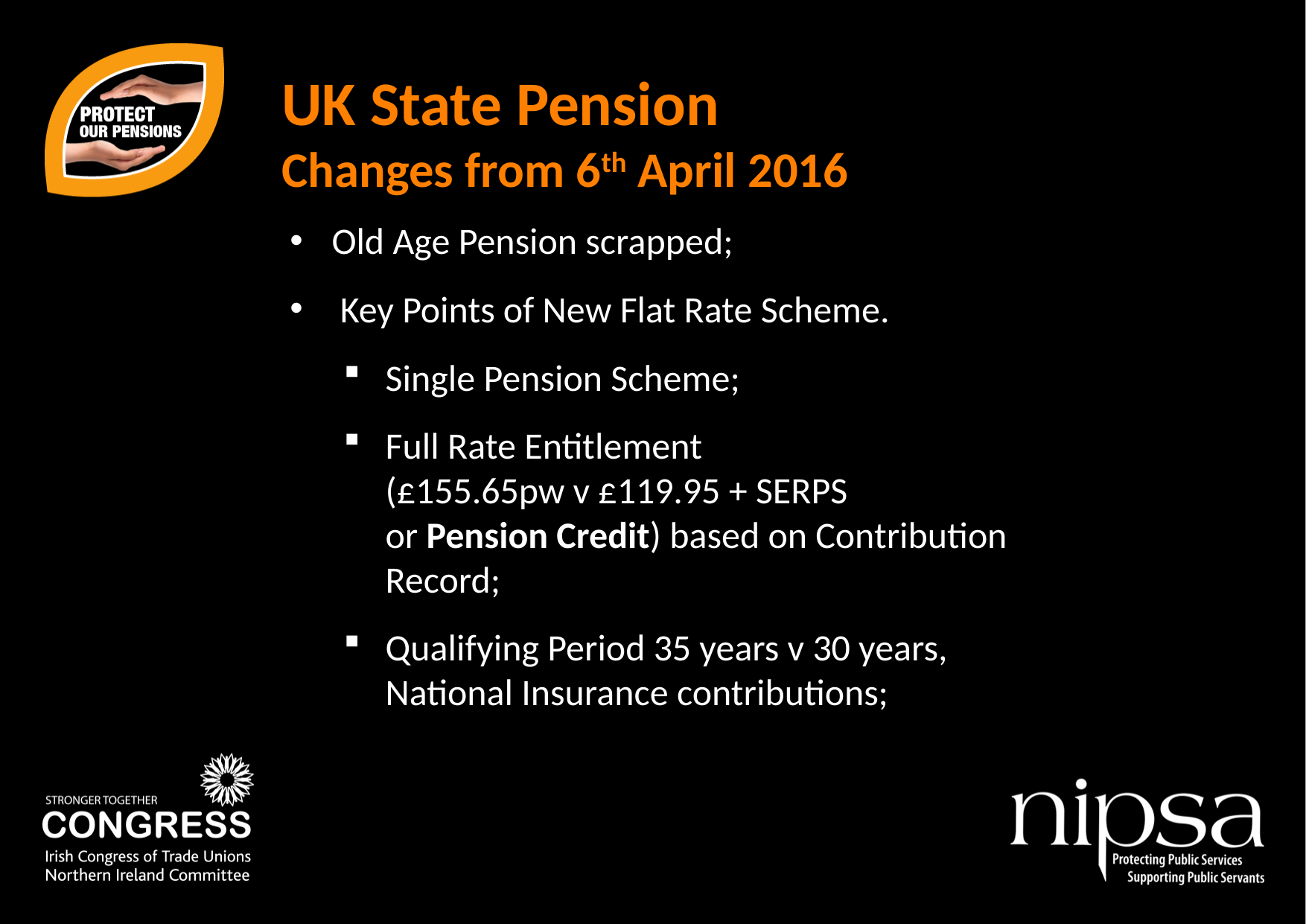

UK State Pension
Changes from 6th April 2016

Old Age Pension scrapped;
 Key Points of New Flat Rate Scheme.
Single Pension Scheme;
Full Rate Entitlement
(£155.65pw v £119.95 + SERPS
or Pension Credit) based on Contribution Record;
Qualifying Period 35 years v 30 years,
National Insurance contributions;